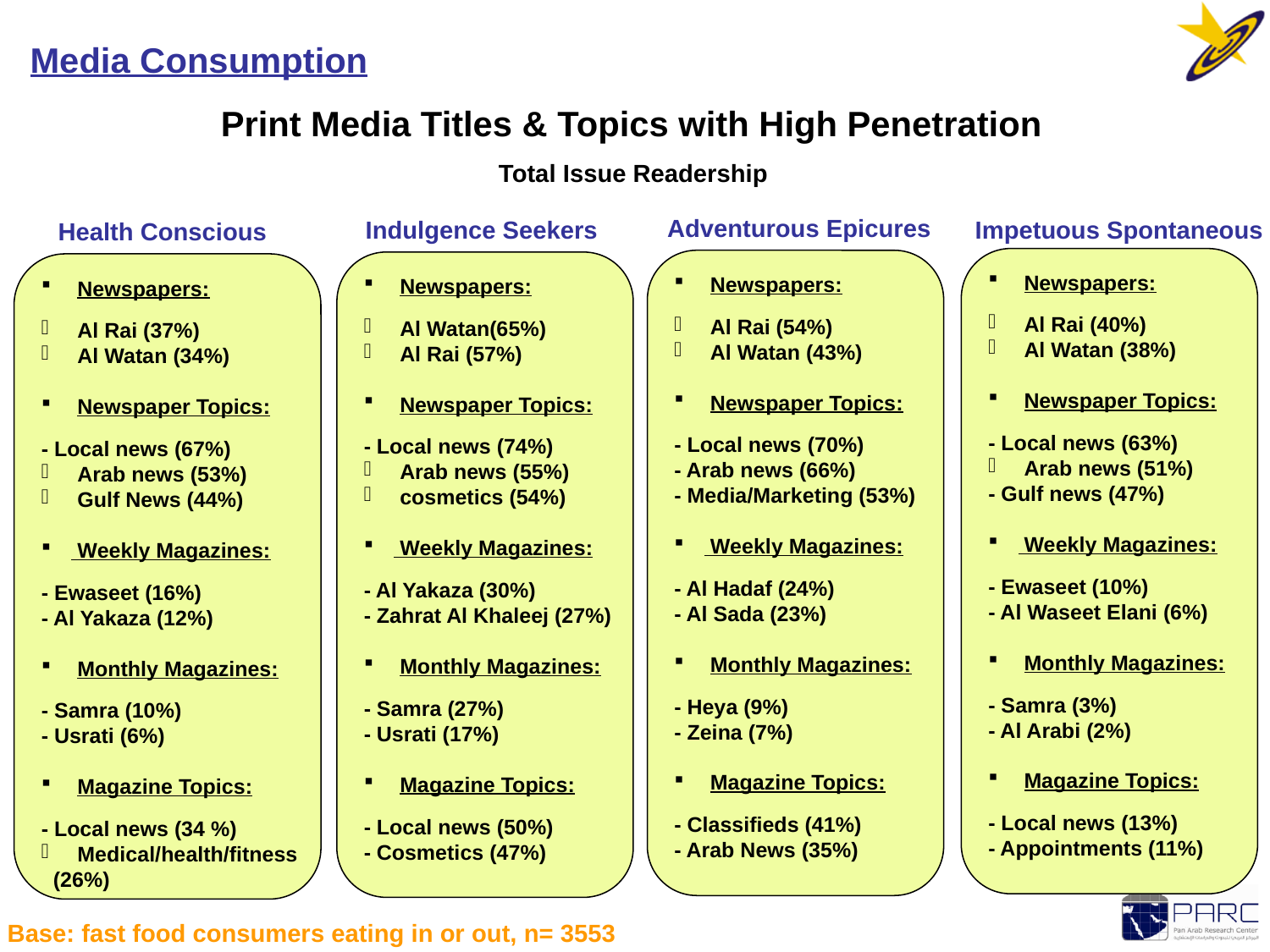

Media Consumption
Print Media Titles & Topics with High Penetration
Total Issue Readership
Adventurous Epicures
Indulgence Seekers
Impetuous Spontaneous
Health Conscious
 Newspapers:

 Al Rai (40%)
 Al Watan (38%)

 Newspaper Topics:

- Local news (63%)
 Arab news (51%)
- Gulf news (47%)

 Weekly Magazines:

- Ewaseet (10%)
- Al Waseet Elani (6%)

 Monthly Magazines:

- Samra (3%)
- Al Arabi (2%)

 Magazine Topics:

- Local news (13%)
- Appointments (11%)

 Newspapers:

 Al Rai (54%)
 Al Watan (43%)

 Newspaper Topics:

- Local news (70%)
- Arab news (66%)
- Media/Marketing (53%)

 Weekly Magazines:

- Al Hadaf (24%)
- Al Sada (23%)

 Monthly Magazines:

- Heya (9%)
- Zeina (7%)

 Magazine Topics:

- Classifieds (41%)
- Arab News (35%)

 Newspapers:

 Al Watan(65%)
 Al Rai (57%)

 Newspaper Topics:

- Local news (74%)
 Arab news (55%)
 cosmetics (54%)

 Weekly Magazines:

- Al Yakaza (30%)
- Zahrat Al Khaleej (27%)

 Monthly Magazines:

- Samra (27%)
- Usrati (17%)

 Magazine Topics:

- Local news (50%)
- Cosmetics (47%)

 Newspapers:

 Al Rai (37%)
 Al Watan (34%)

 Newspaper Topics:

- Local news (67%)
 Arab news (53%)
 Gulf News (44%)

 Weekly Magazines:

- Ewaseet (16%)
- Al Yakaza (12%)

 Monthly Magazines:

- Samra (10%)
- Usrati (6%)

 Magazine Topics:

- Local news (34 %)
 Medical/health/fitness
  (26%)

Base: fast food consumers eating in or out, n= 3553